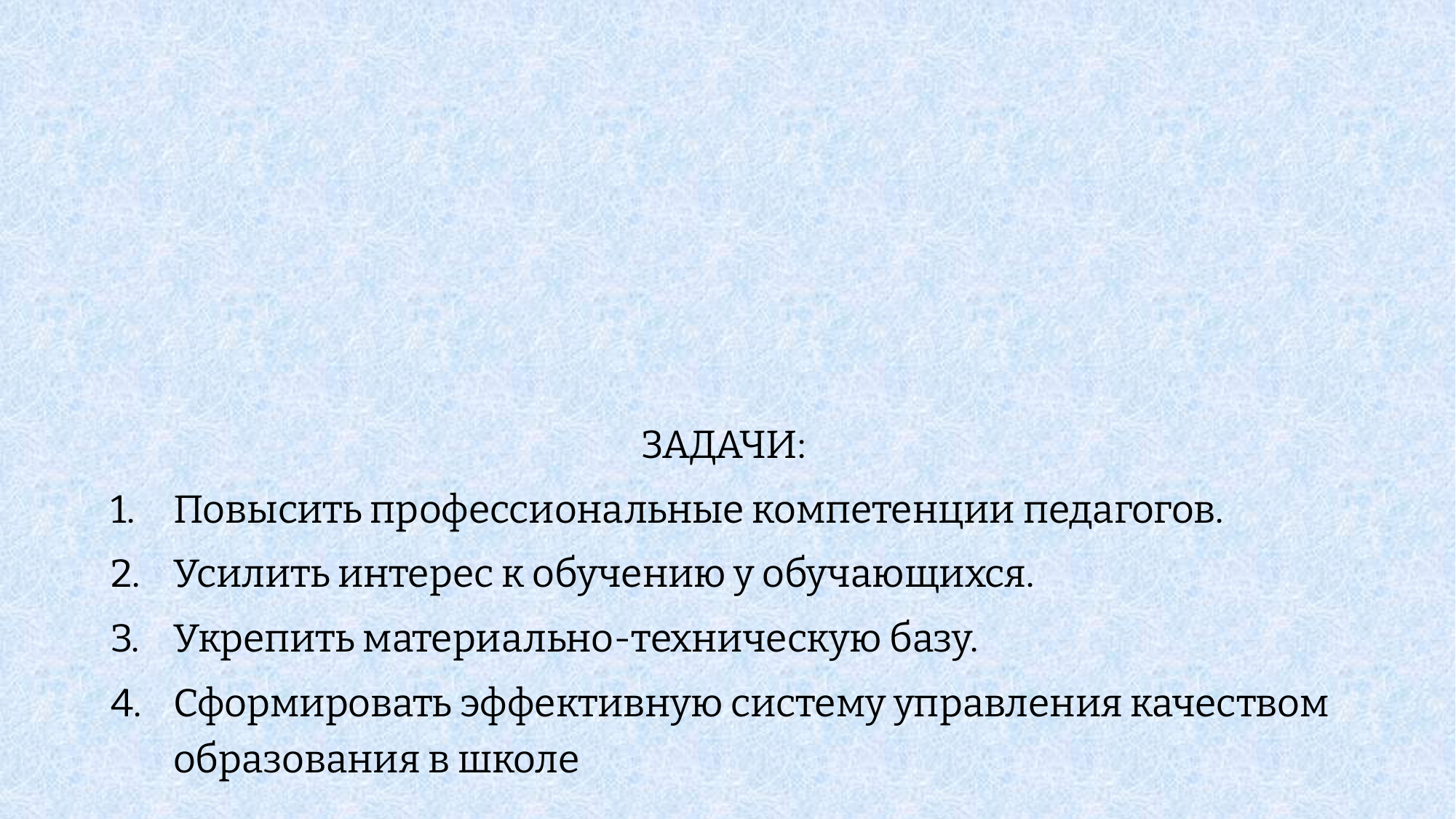

# ЦЕЛЬ: повышение общешкольных и индивидуальных достижений школьников
ЗАДАЧИ:
Повысить профессиональные компетенции педагогов.
Усилить интерес к обучению у обучающихся.
Укрепить материально-техническую базу.
Сформировать эффективную систему управления качеством образования в школе